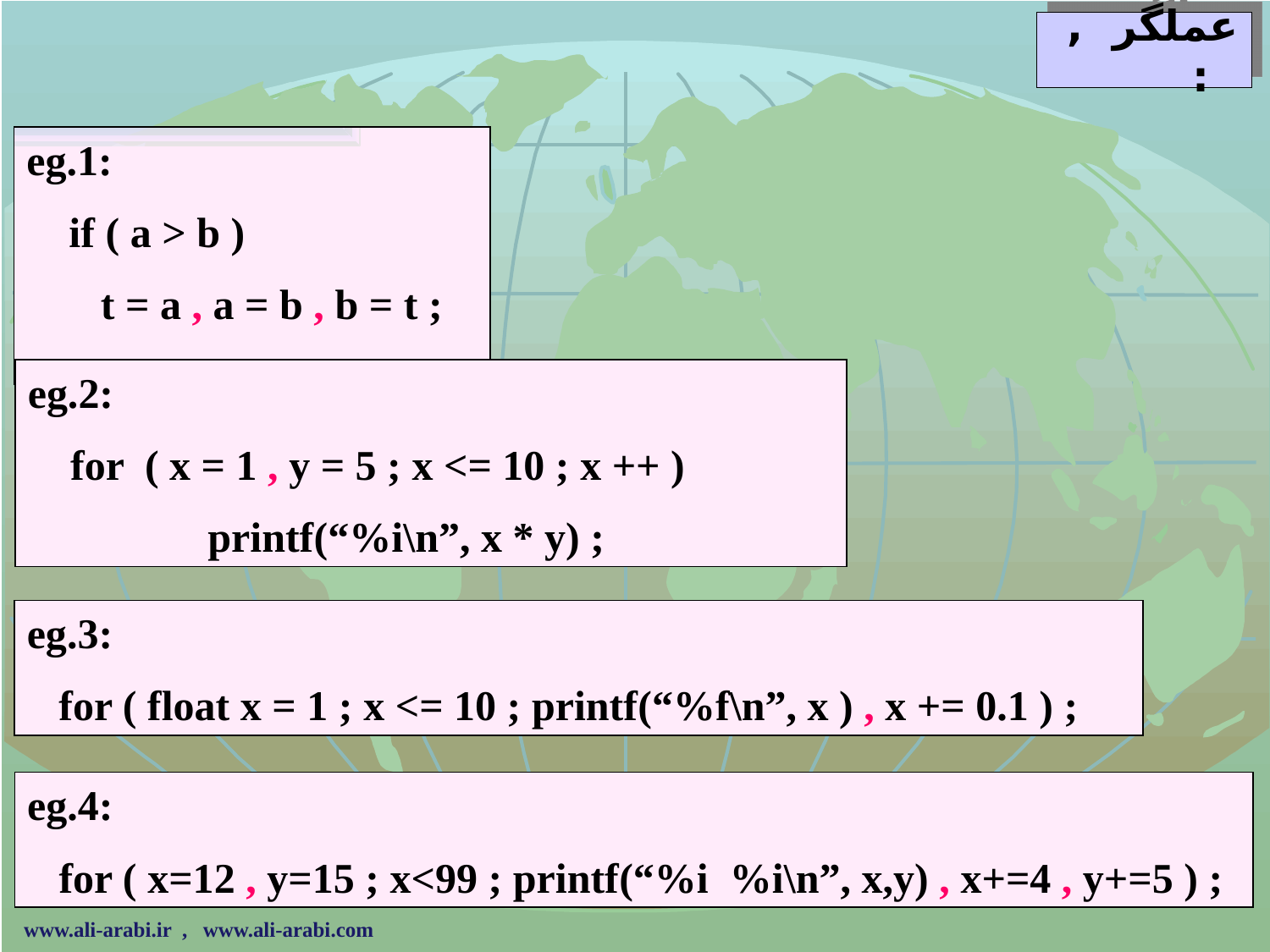

# عملگر  ,    :
eg.1:
    if ( a > b )
       t = a , a = b , b = t ;
eg.2:
    for  ( x = 1 , y = 5 ; x <= 10 ; x ++ )
	     printf(“%i\n”, x * y) ;
eg.3:
   for ( float x = 1 ; x <= 10 ; printf(“%f\n”, x ) , x += 0.1 ) ;
eg.4:
   for ( x=12 , y=15 ; x<99 ; printf(“%i  %i\n”, x,y) , x+=4 , y+=5 ) ;